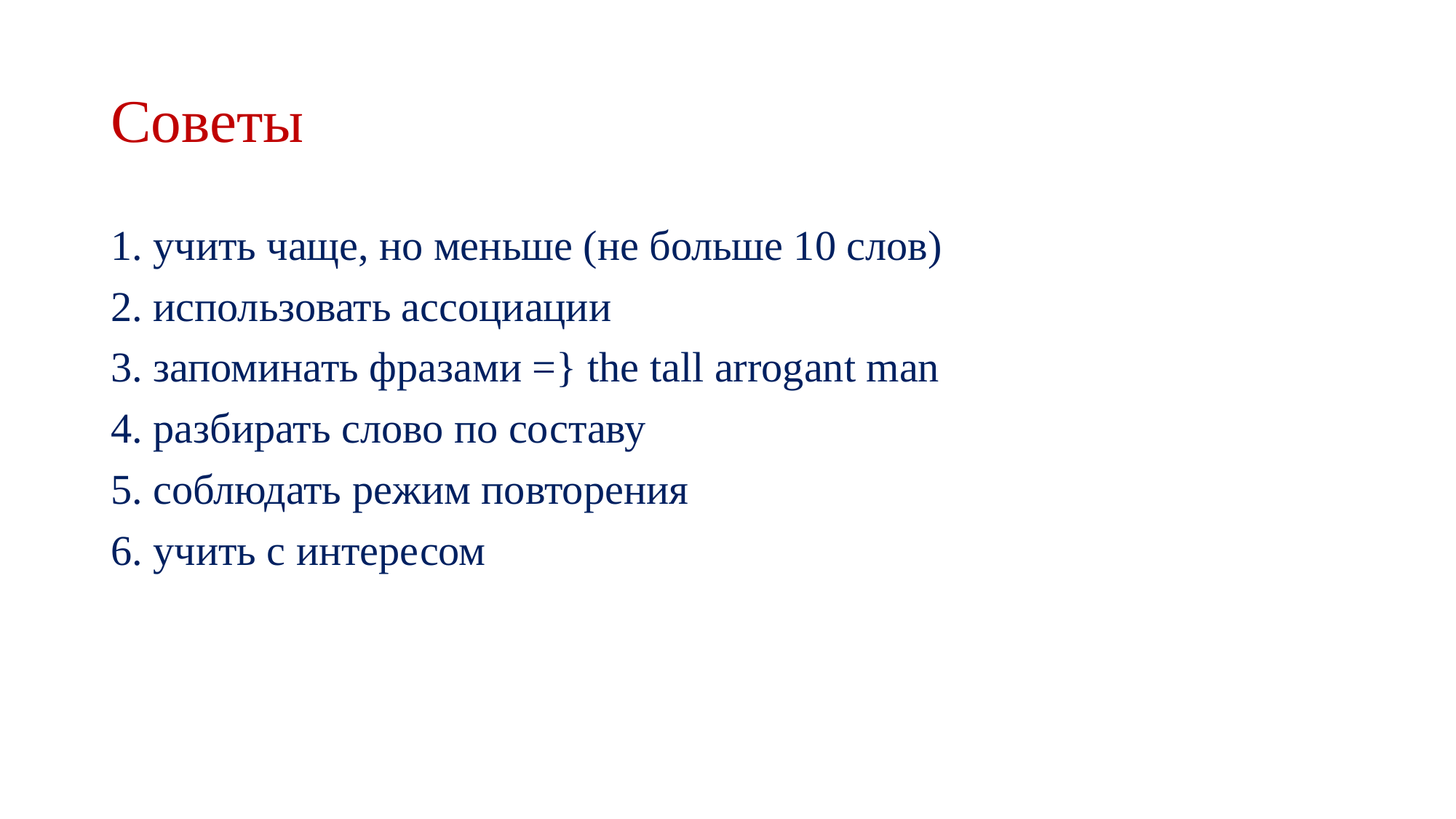

# Советы
1. учить чаще, но меньше (не больше 10 слов)
2. использовать ассоциации
3. запоминать фразами =} the tall arrogant man
4. разбирать слово по составу
5. соблюдать режим повторения
6. учить с интересом